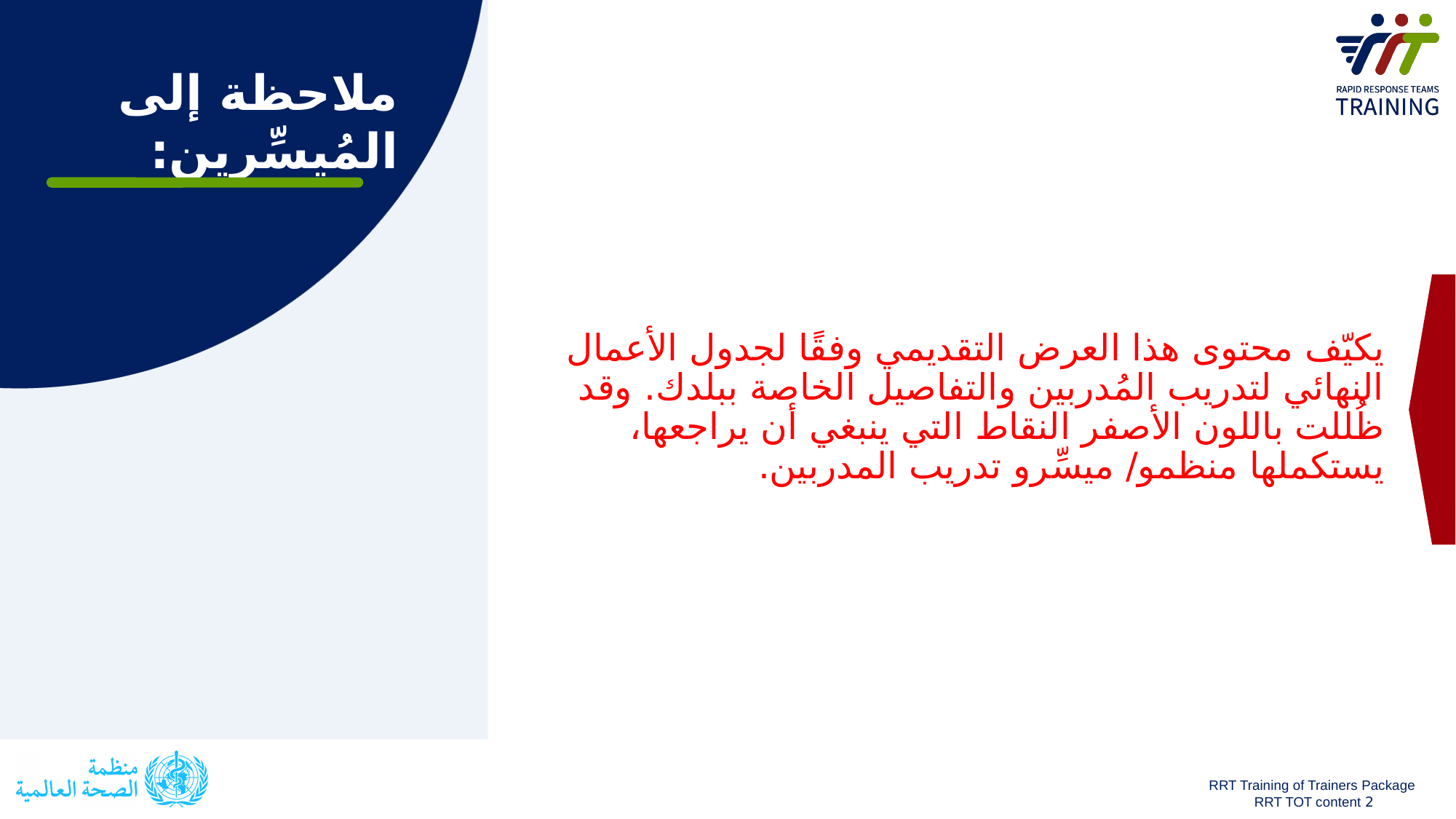

ملاحظة إلى المُيسِّرين:

يكيّف محتوى هذا العرض التقديمي وفقًا لجدول الأعمال النهائي لتدريب المُدربين والتفاصيل الخاصة ببلدك. وقد ظُللت باللون الأصفر النقاط التي ينبغي أن يراجعها، يستكملها منظمو/ ميسِّرو تدريب المدربين.